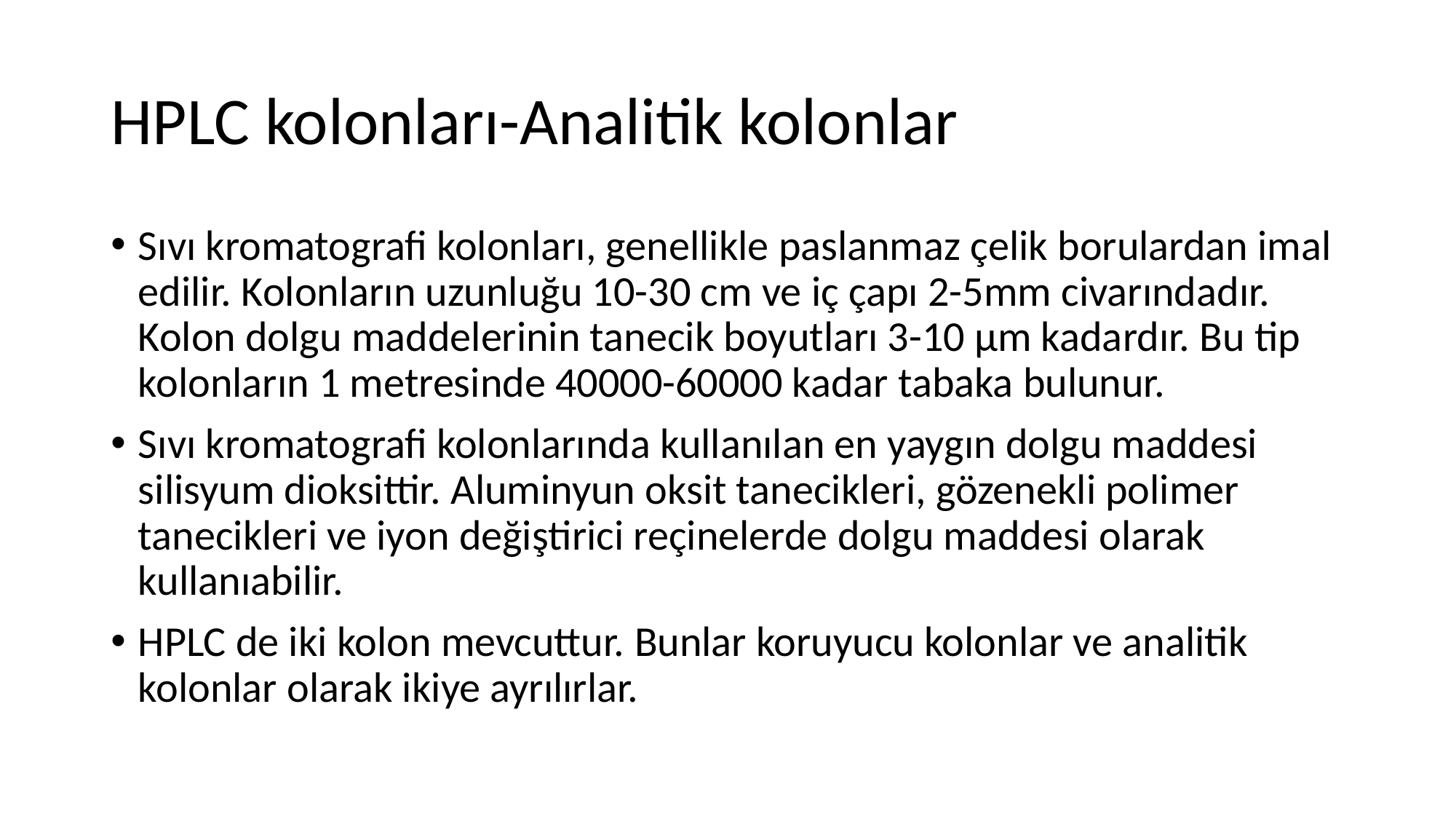

# HPLC kolonları-Analitik kolonlar
Sıvı kromatografi kolonları, genellikle paslanmaz çelik borulardan imal edilir. Kolonların uzunluğu 10-30 cm ve iç çapı 2-5mm civarındadır. Kolon dolgu maddelerinin tanecik boyutları 3-10 µm kadardır. Bu tip kolonların 1 metresinde 40000-60000 kadar tabaka bulunur.
Sıvı kromatografi kolonlarında kullanılan en yaygın dolgu maddesi silisyum dioksittir. Aluminyun oksit tanecikleri, gözenekli polimer tanecikleri ve iyon değiştirici reçinelerde dolgu maddesi olarak kullanıabilir.
HPLC de iki kolon mevcuttur. Bunlar koruyucu kolonlar ve analitik kolonlar olarak ikiye ayrılırlar.